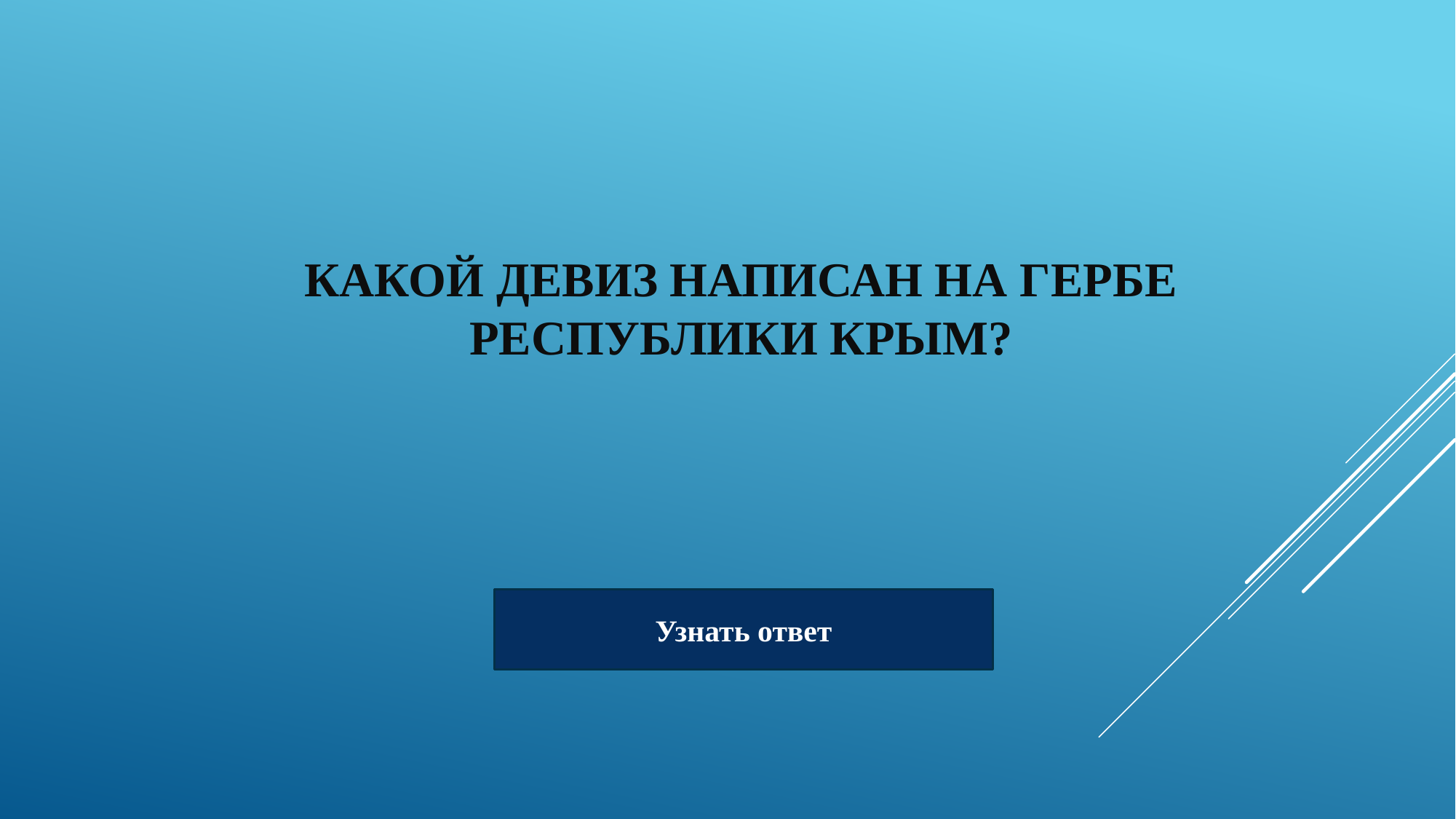

# Какой девиз написан на гербе Республики Крым?